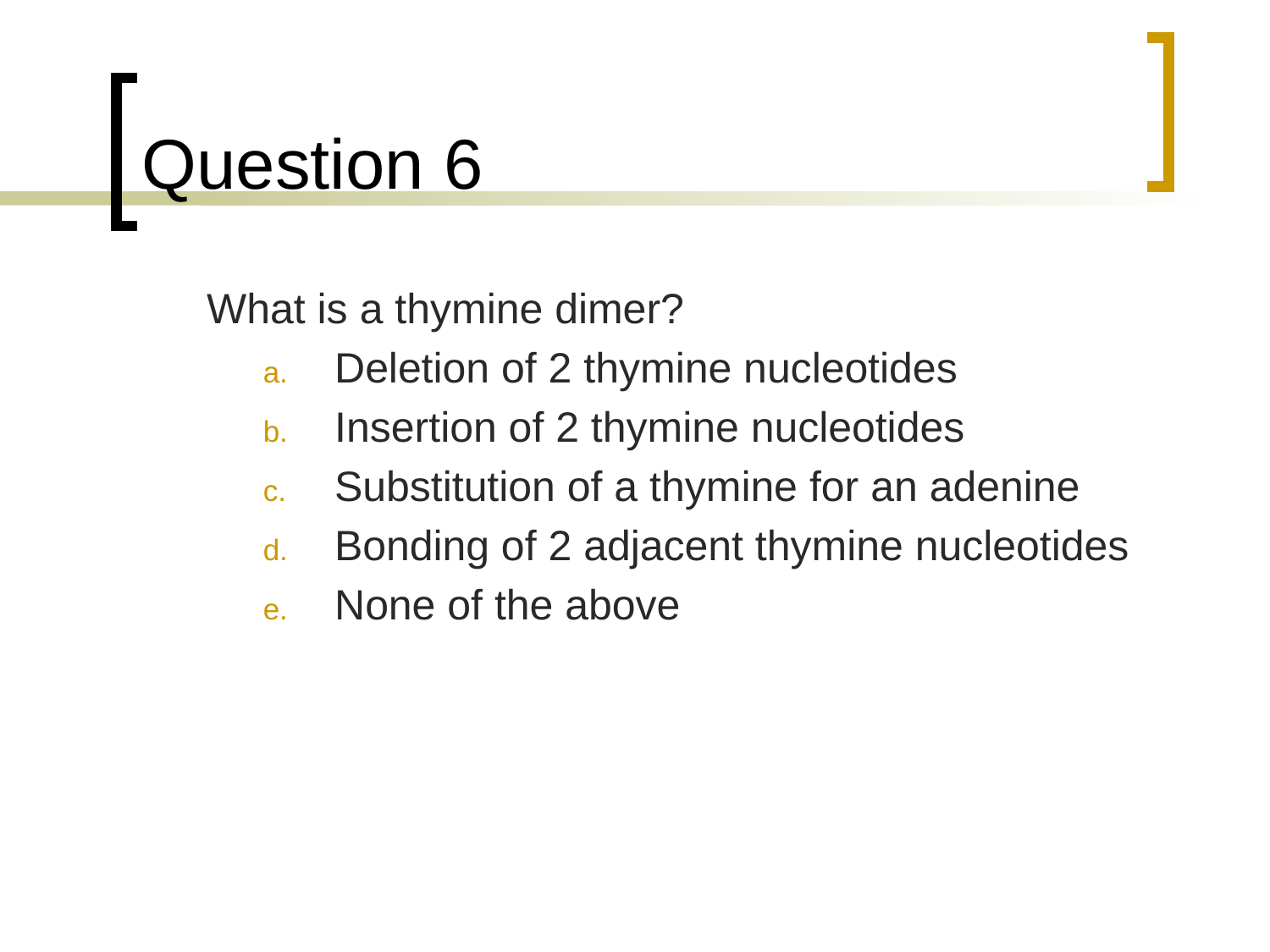

# Question 6
	What is a thymine dimer?
Deletion of 2 thymine nucleotides
Insertion of 2 thymine nucleotides
Substitution of a thymine for an adenine
Bonding of 2 adjacent thymine nucleotides
None of the above